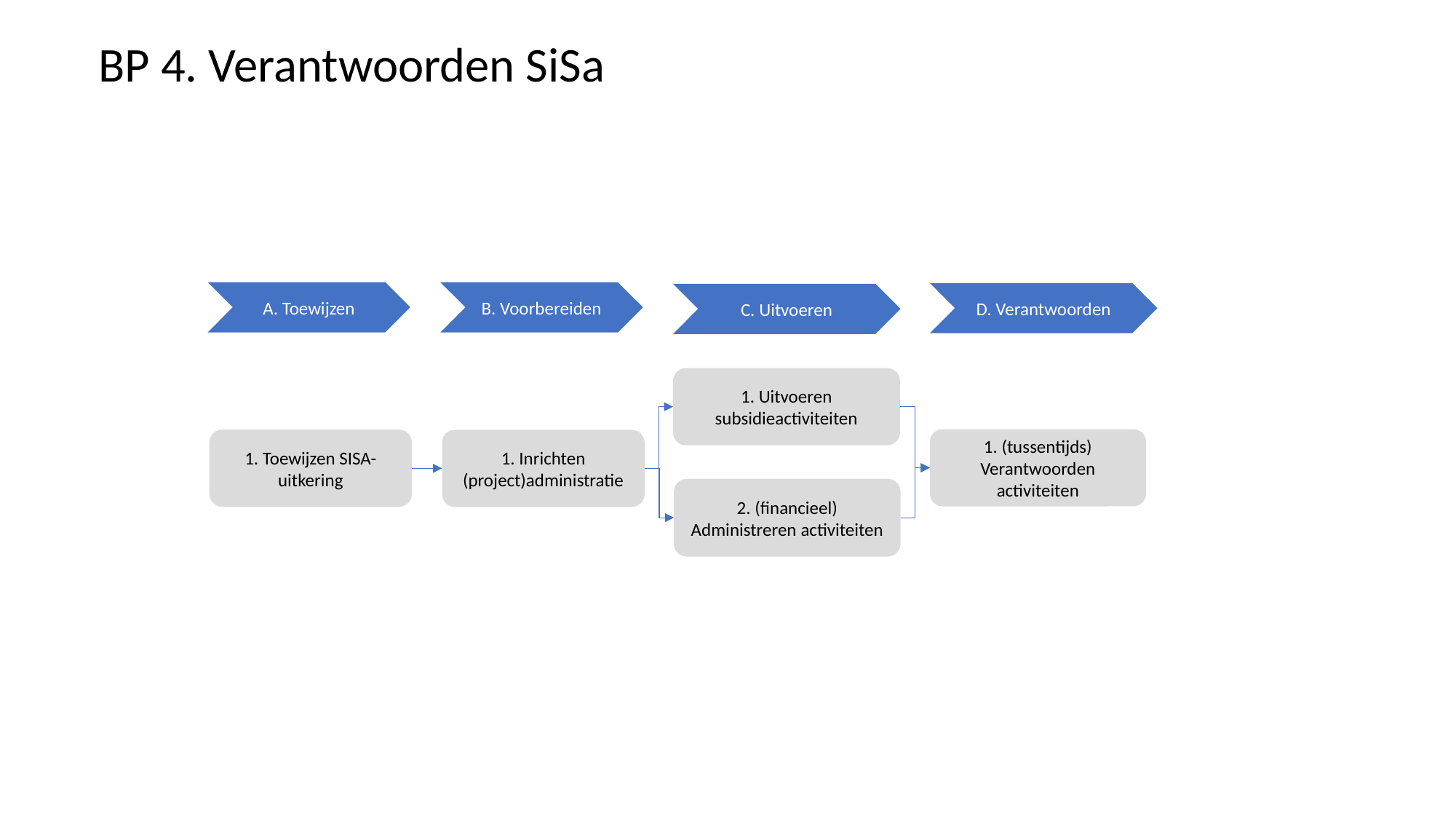

# BP 4. Verantwoorden SiSa
A. Toewijzen
B. Voorbereiden
D. Verantwoorden
C. Uitvoeren
1. Uitvoeren subsidieactiviteiten
1. (tussentijds) Verantwoorden activiteiten
1. Toewijzen SISA-uitkering
1. Inrichten (project)administratie
2. (financieel) Administreren activiteiten